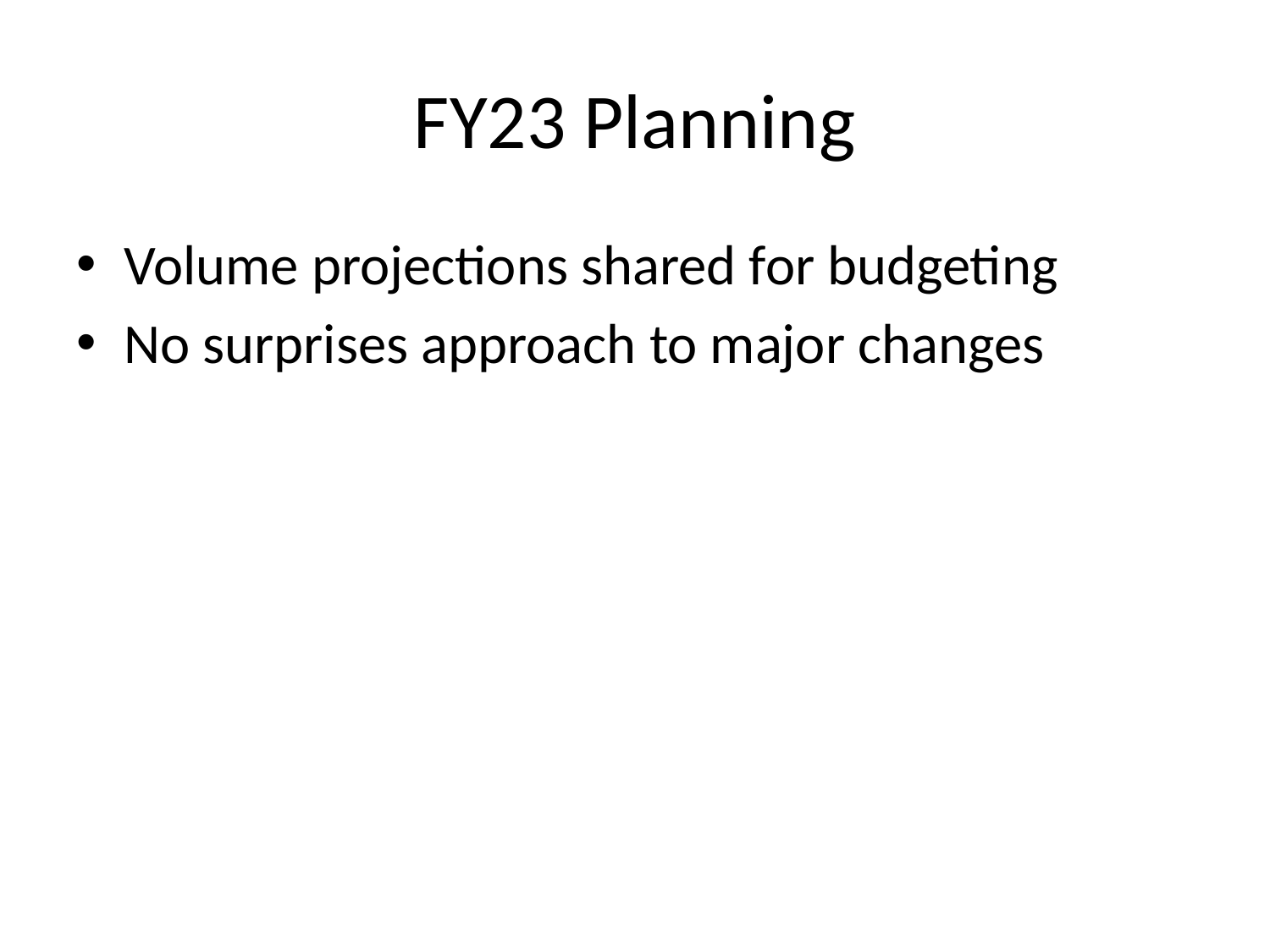

# FY23 Planning
Volume projections shared for budgeting
No surprises approach to major changes